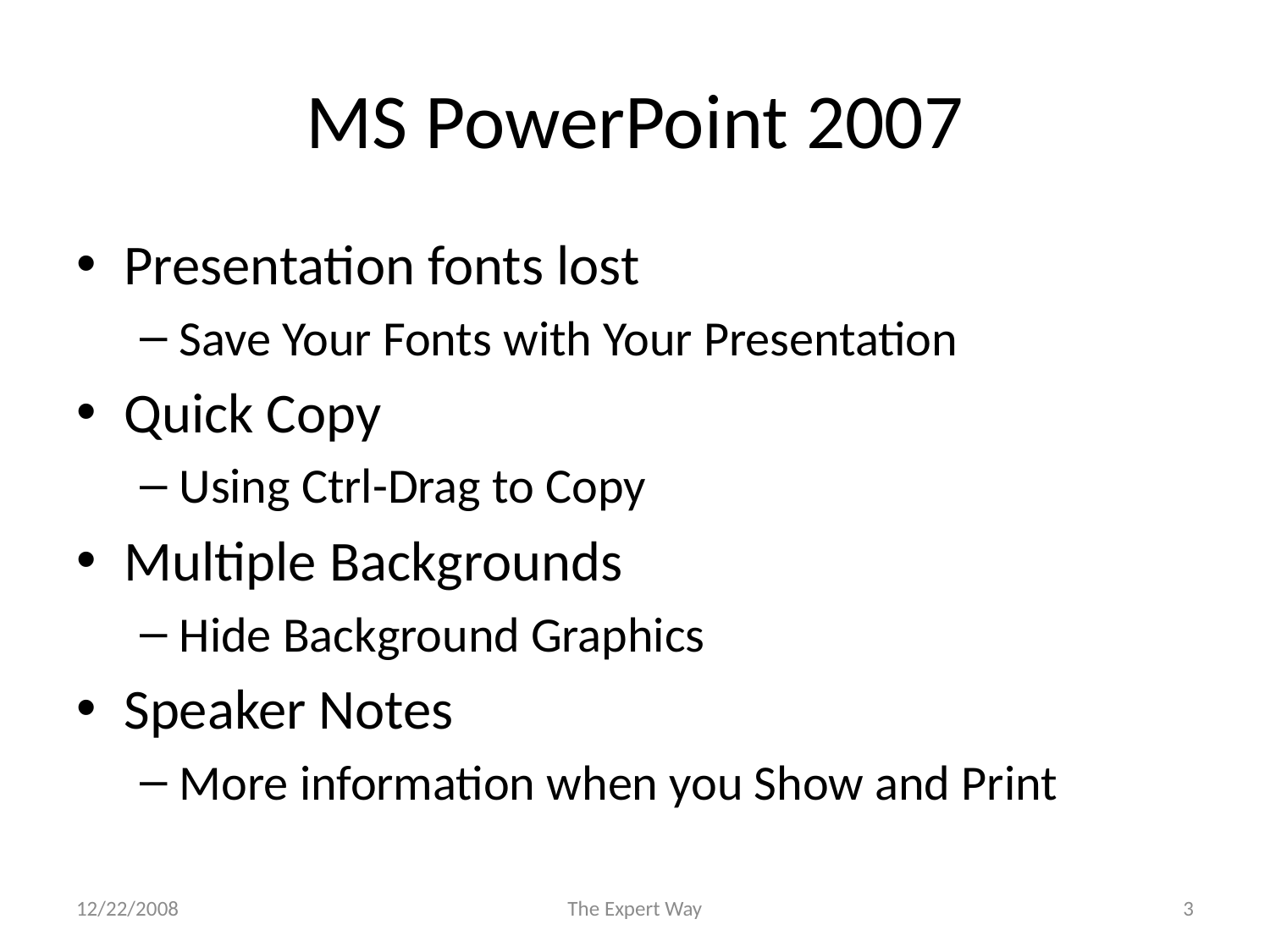

# MS PowerPoint 2007
Presentation fonts lost
Save Your Fonts with Your Presentation
Quick Copy
Using Ctrl-Drag to Copy
Multiple Backgrounds
Hide Background Graphics
Speaker Notes
More information when you Show and Print
12/22/2008
The Expert Way
3